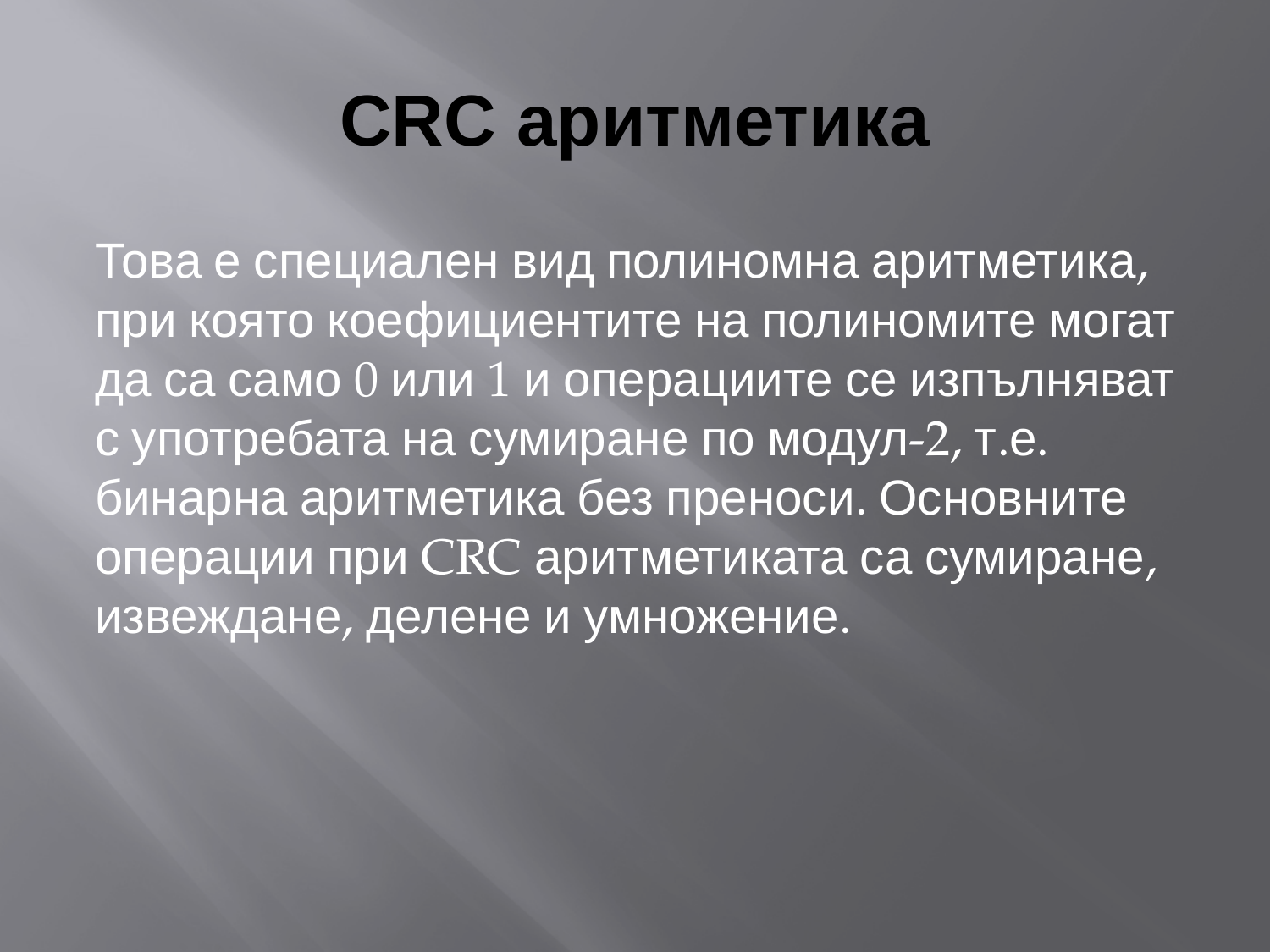

# CRC аритметика
Това е специален вид полиномна аритметика, при която коефициентите на полиномите могат да са само 0 или 1 и операциите се изпълняват с употребата на сумиране по модул-2, т.е. бинарна аритметика без преноси. Основните операции при CRC аритметиката са сумиране, извеждане, делене и умножение.